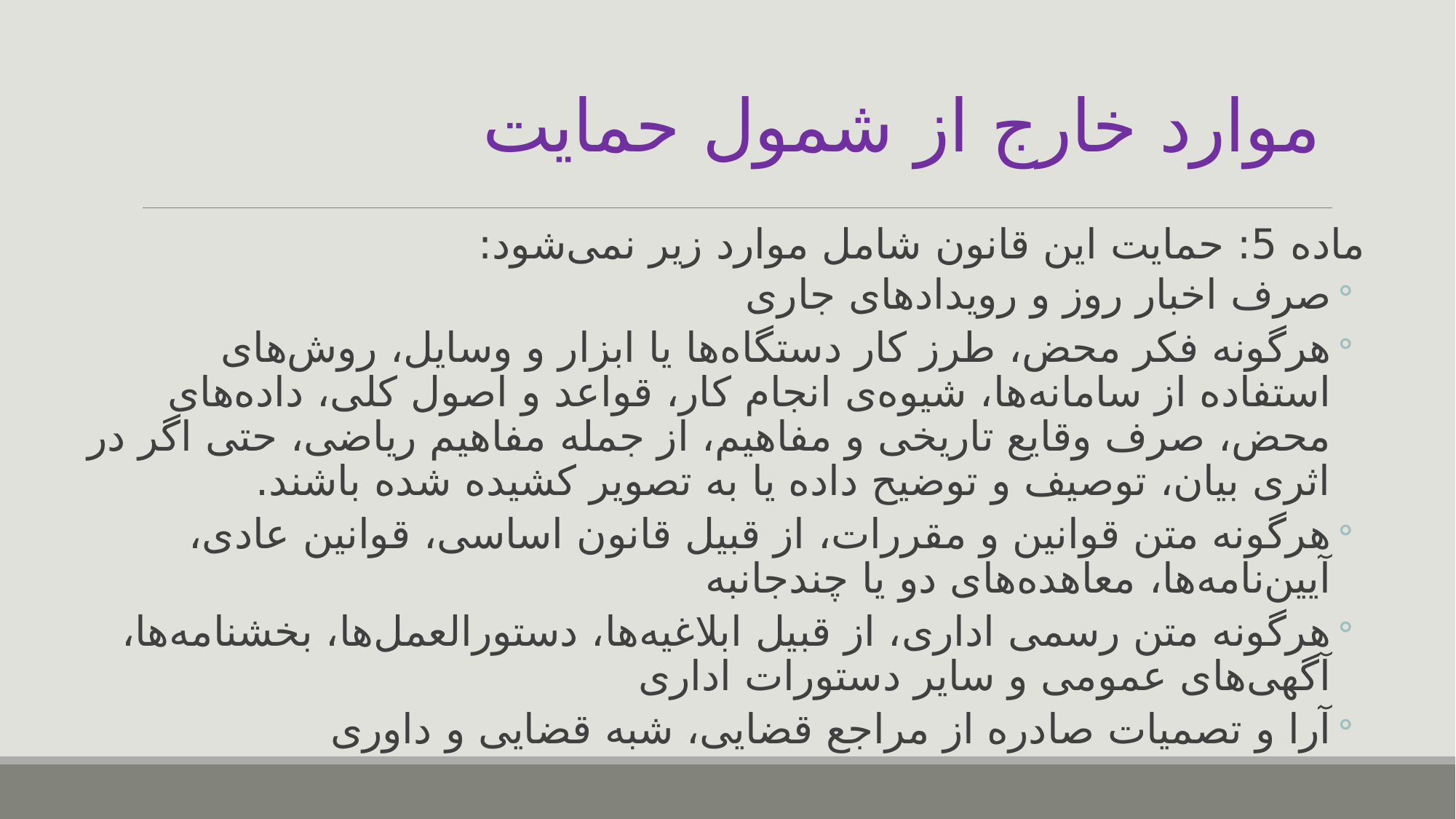

# موارد خارج از شمول حمایت
ماده 5: حمایت این قانون شامل موارد زیر نمی‌شود:
صرف اخبار روز و رویدادهای جاری
هرگونه فکر محض، طرز کار دستگاه‌ها یا ابزار و وسایل، روش‌های استفاده از سامانه‌ها، شیوه‌ی انجام کار، قواعد و اصول کلی، داده‌های محض، صرف وقایع تاریخی و مفاهیم، از جمله مفاهیم ریاضی، حتی اگر در اثری بیان، توصیف و توضیح داده یا به تصویر کشیده شده باشند.
هرگونه متن قوانین و مقررات، از قبیل قانون اساسی، قوانین عادی، آیین‌نامه‌ها، معاهده‌های دو یا چندجانبه
هرگونه متن رسمی اداری، از قبیل ابلاغیه‌ها، دستورالعمل‌ها، بخشنامه‌ها، آگهی‌های عمومی و سایر دستورات اداری
آرا و تصمیات صادره از مراجع قضایی، شبه قضایی و داوری